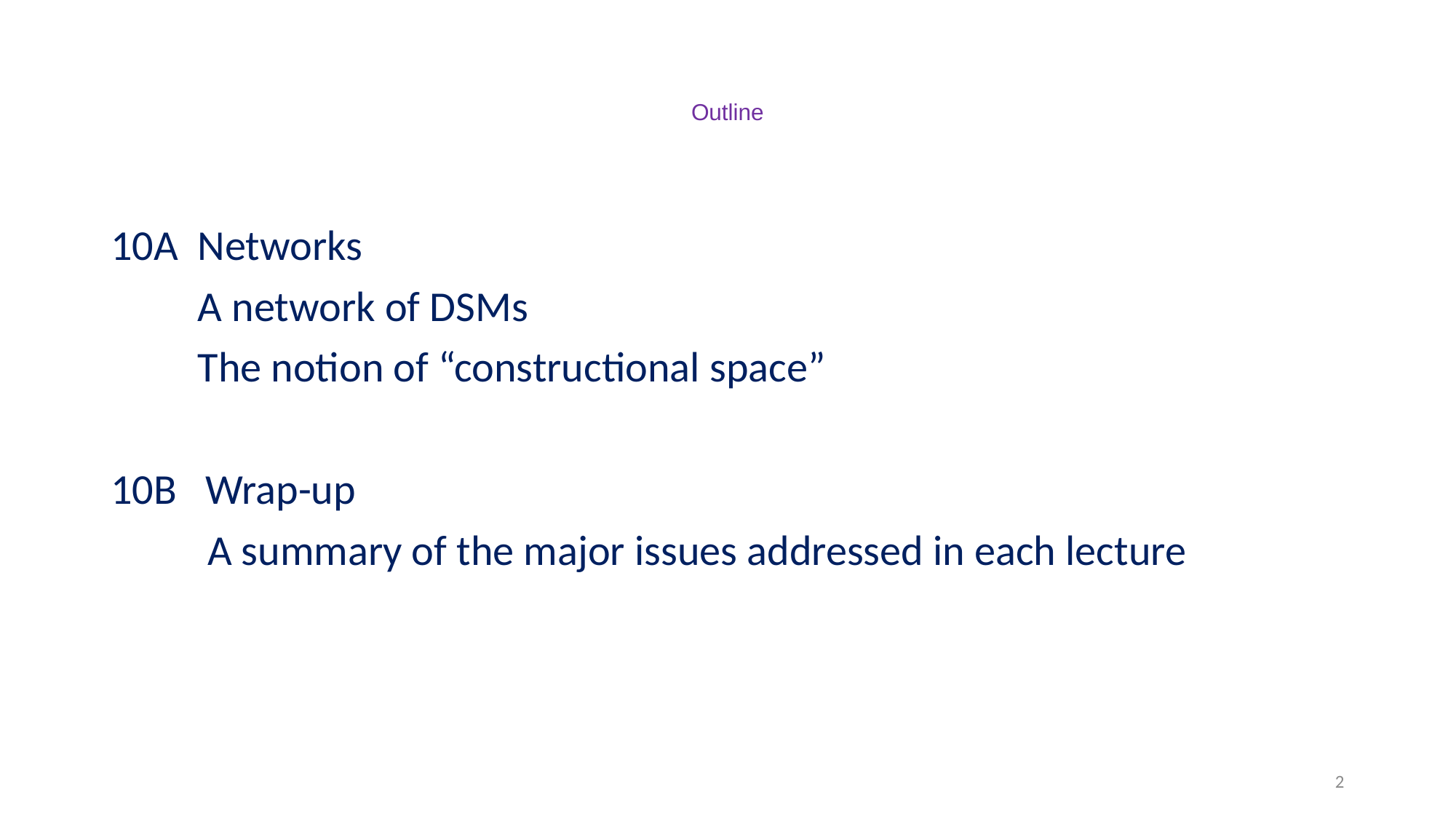

# Outline
10A  Networks
         A network of DSMs
         The notion of “constructional space”

10B   Wrap-up
          A summary of the major issues addressed in each lecture

2